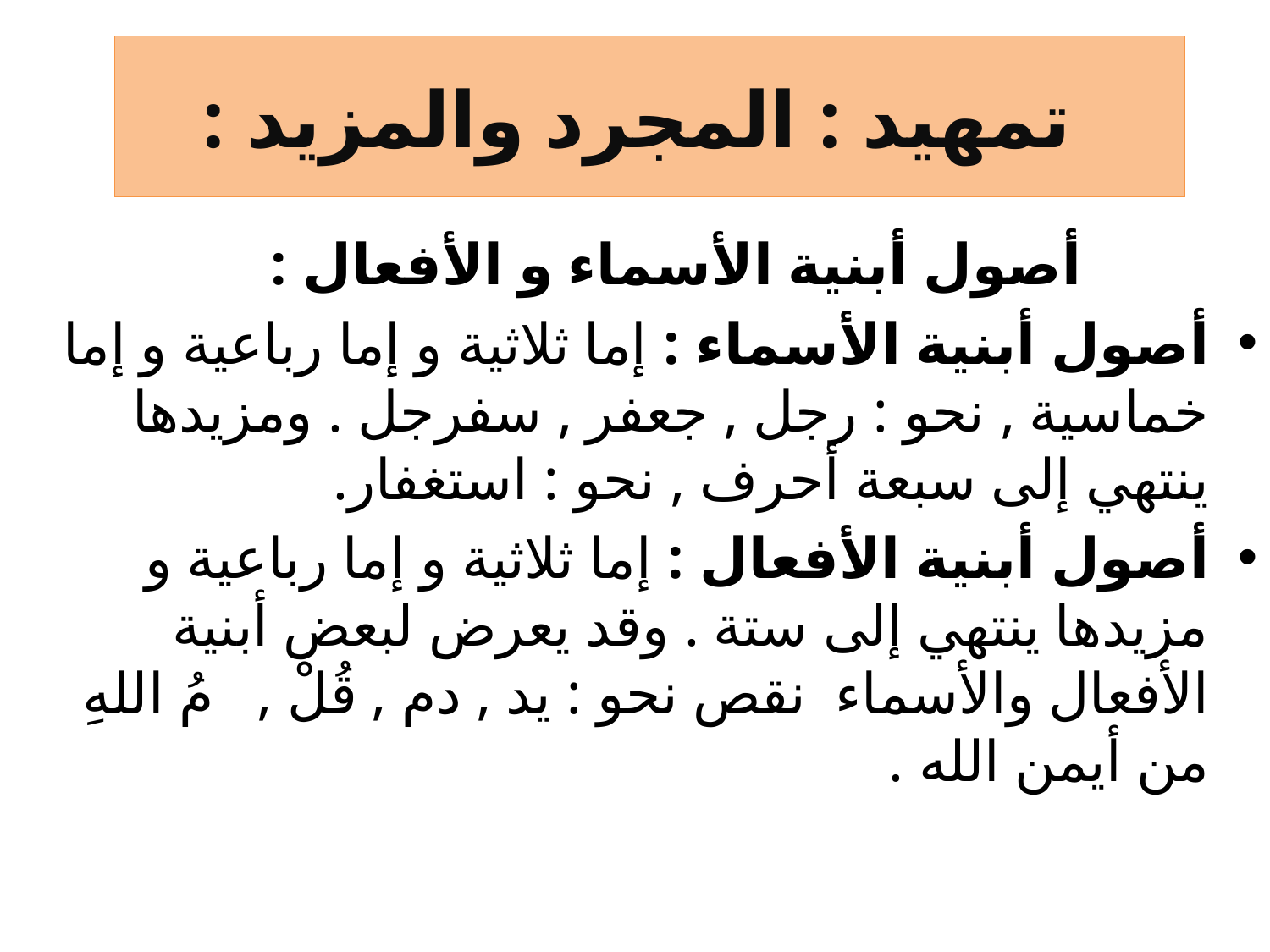

# تمهيد : المجرد والمزيد :
            أصول أبنية الأسماء و الأفعال :
أصول أبنية الأسماء : إما ثلاثية و إما رباعية و إما خماسية , نحو : رجل , جعفر , سفرجل . ومزيدها ينتهي إلى سبعة أحرف , نحو : استغفار.
أصول أبنية الأفعال : إما ثلاثية و إما رباعية و مزيدها ينتهي إلى ستة . وقد يعرض لبعض أبنية الأفعال والأسماء  نقص نحو : يد , دم , قُلْ ,   مُ اللهِ من أيمن الله .